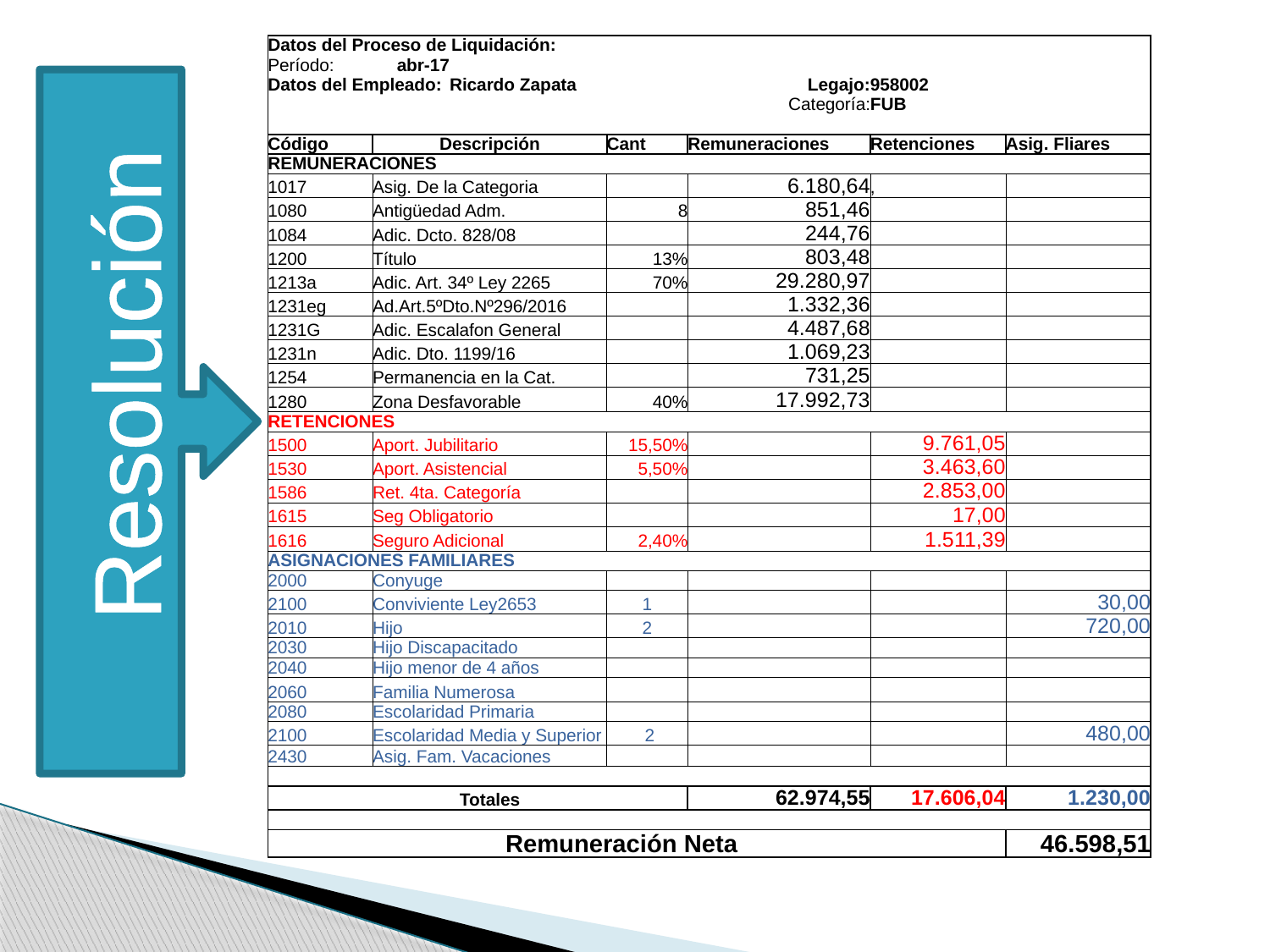

| Datos del Proceso de Liquidación: |  |  |  |  |  |  |
| --- | --- | --- | --- | --- | --- | --- |
| Período: | abr-17 |  |  |  |  |  |
| Datos del Empleado: |  | Ricardo Zapata |  | Legajo: | 958002 |  |
|  |  |  |  | Categoría: | FUB |  |
|  |  |  |  |  |  |  |
| Código | Descripción |  | Cant | Remuneraciones | Retenciones | Asig. Fliares |
| REMUNERACIONES |  |  |  |  |  |  |
| 1017 | Asig. De la Categoria |  |  | 6.180,64 | , |  |
| 1080 | Antigüedad Adm. |  | 8 | 851,46 |  |  |
| 1084 | Adic. Dcto. 828/08 |  |  | 244,76 |  |  |
| 1200 | Título |  | 13% | 803,48 |  |  |
| 1213a | Adic. Art. 34º Ley 2265 |  | 70% | 29.280,97 |  |  |
| 1231eg | Ad.Art.5ºDto.Nº296/2016 |  |  | 1.332,36 |  |  |
| 1231G | Adic. Escalafon General |  |  | 4.487,68 |  |  |
| 1231n | Adic. Dto. 1199/16 |  |  | 1.069,23 |  |  |
| 1254 | Permanencia en la Cat. |  |  | 731,25 |  |  |
| 1280 | Zona Desfavorable |  | 40% | 17.992,73 |  |  |
| RETENCIONES |  |  |  |  |  |  |
| 1500 | Aport. Jubilitario |  | 15,50% |  | 9.761,05 |  |
| 1530 | Aport. Asistencial |  | 5,50% |  | 3.463,60 |  |
| 1586 | Ret. 4ta. Categoría |  |  |  | 2.853,00 |  |
| 1615 | Seg Obligatorio |  |  |  | 17,00 |  |
| 1616 | Seguro Adicional |  | 2,40% |  | 1.511,39 |  |
| ASIGNACIONES FAMILIARES |  |  |  |  |  |  |
| 2000 | Conyuge |  |  |  |  |  |
| 2100 | Conviviente Ley2653 |  | 1 |  |  | 30,00 |
| 2010 | Hijo |  | 2 |  |  | 720,00 |
| 2030 | Hijo Discapacitado |  |  |  |  |  |
| 2040 | Hijo menor de 4 años |  |  |  |  |  |
| 2060 | Familia Numerosa |  |  |  |  |  |
| 2080 | Escolaridad Primaria |  |  |  |  |  |
| 2100 | Escolaridad Media y Superior |  | 2 |  |  | 480,00 |
| 2430 | Asig. Fam. Vacaciones |  |  |  |  |  |
|  |  |  |  |  |  |  |
|  | Totales |  |  | 62.974,55 | 17.606,04 | 1.230,00 |
|  |  |  |  |  |  |  |
|  | Remuneración Neta |  |  |  |  | 46.598,51 |

Resolución